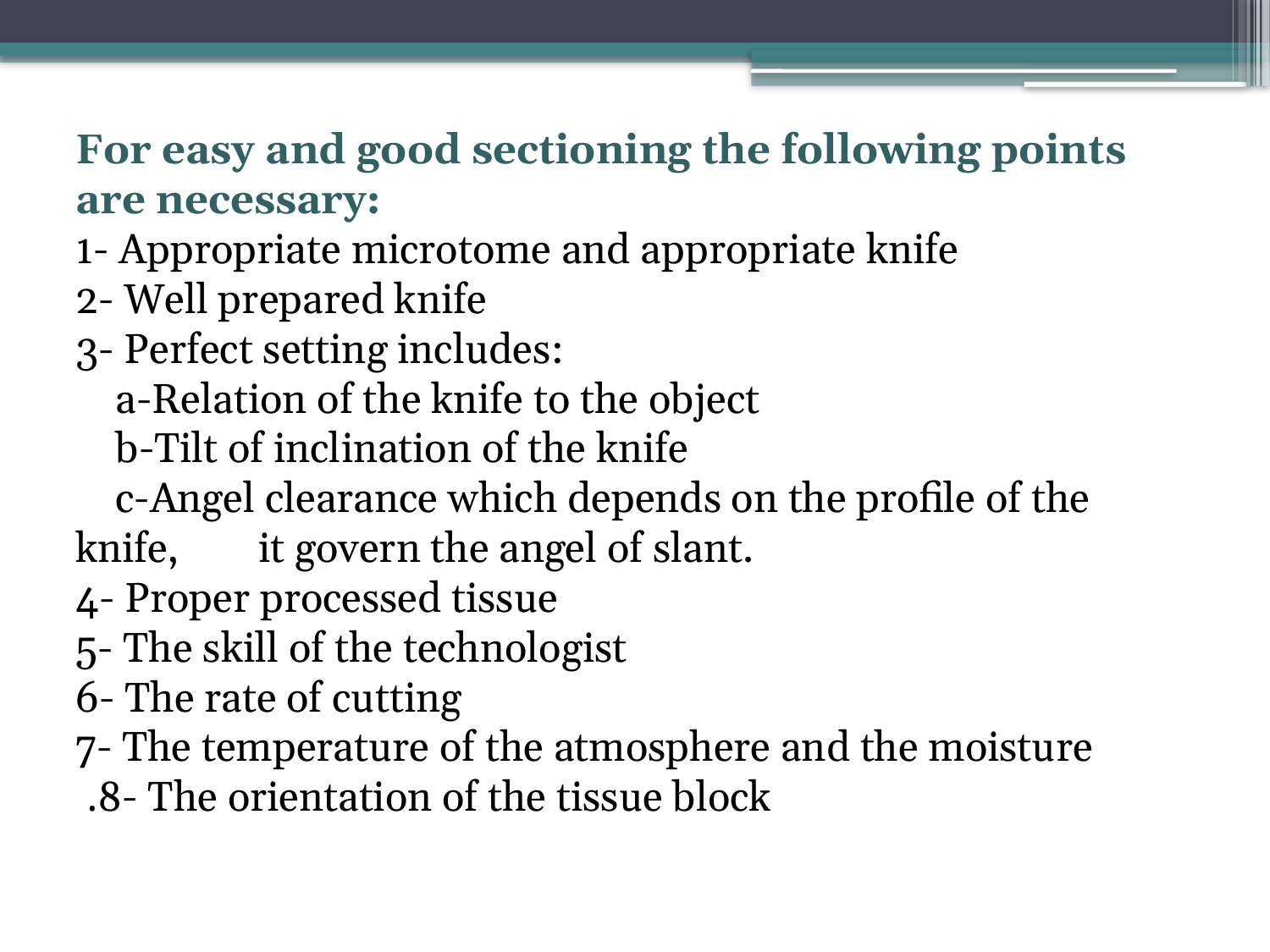

# For easy and good sectioning the following points are necessary: 1- Appropriate microtome and appropriate knife 2- Well prepared knife 3- Perfect setting includes: a-Relation of the knife to the object b-Tilt of inclination of the knife c-Angel clearance which depends on the profile of the knife,        it govern the angel of slant. 4- Proper processed tissue 5- The skill of the technologist 6- The rate of cutting 7- The temperature of the atmosphere and the moisture 8- The orientation of the tissue block.